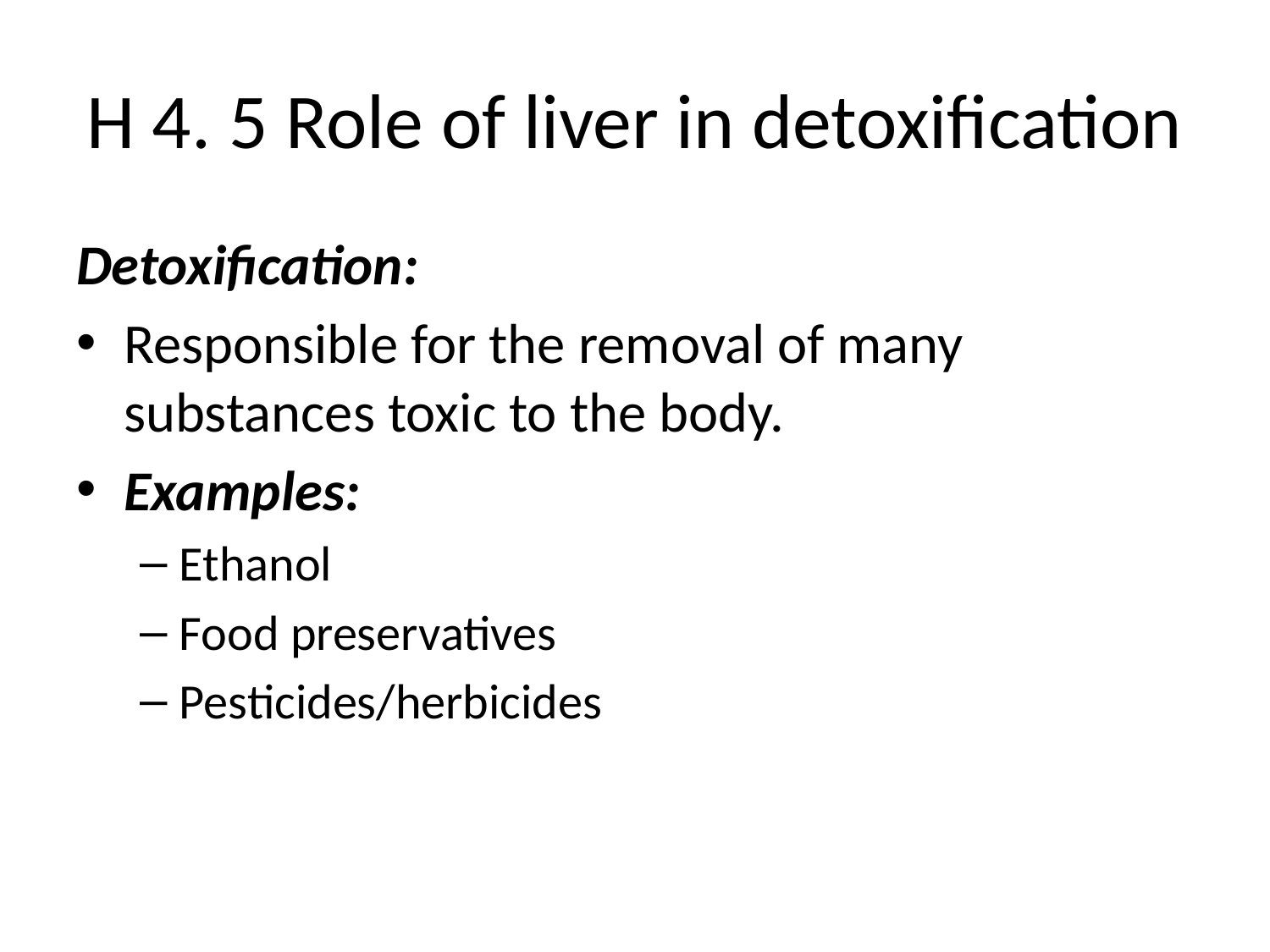

# H 4. 5 Role of liver in detoxification
Detoxification:
Responsible for the removal of many substances toxic to the body.
Examples:
Ethanol
Food preservatives
Pesticides/herbicides